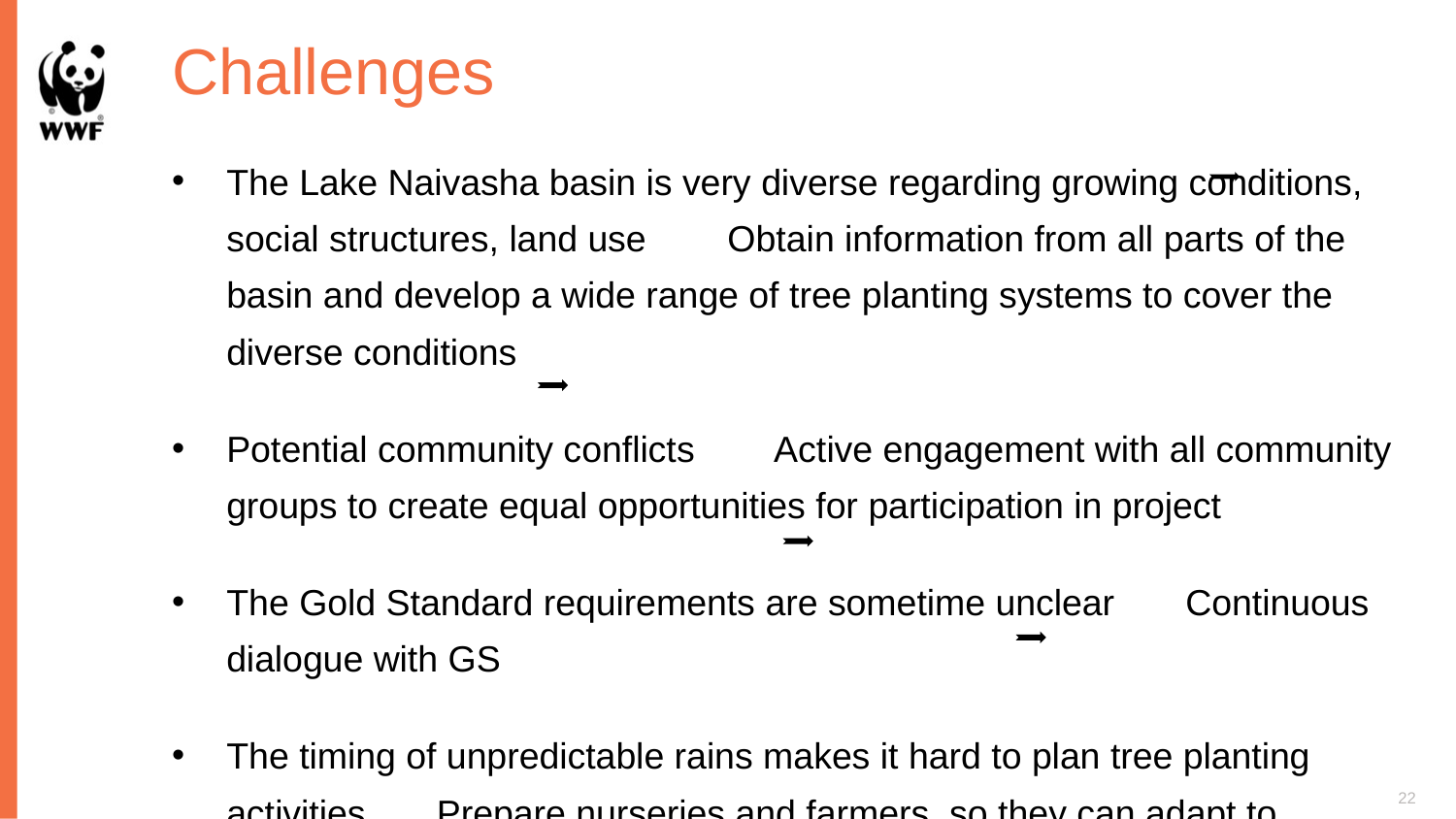

# Challenges
The Lake Naivasha basin is very diverse regarding growing conditions, social structures, land use        Obtain information from all parts of the basin and develop a wide range of tree planting systems to cover the diverse conditions
Potential community conflicts        Active engagement with all community groups to create equal opportunities for participation in project
The Gold Standard requirements are sometime unclear       Continuous dialogue with GS
The timing of unpredictable rains makes it hard to plan tree planting activities       Prepare nurseries and farmers, so they can adapt to changing climatic conditions

22